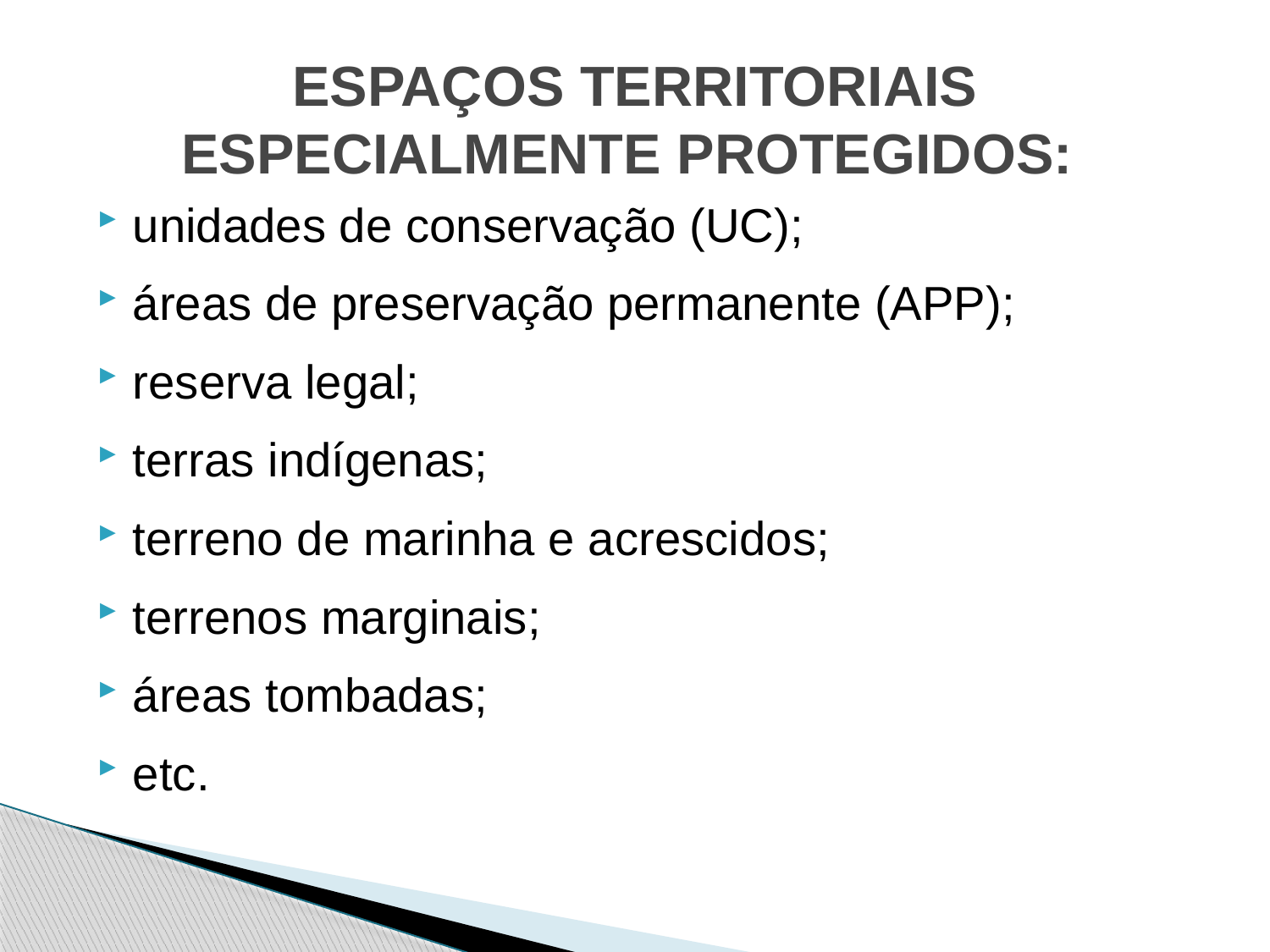

# ESPAÇOS TERRITORIAIS ESPECIALMENTE PROTEGIDOS:
unidades de conservação (UC);
áreas de preservação permanente (APP);
reserva legal;
terras indígenas;
terreno de marinha e acrescidos;
terrenos marginais;
áreas tombadas;
etc.